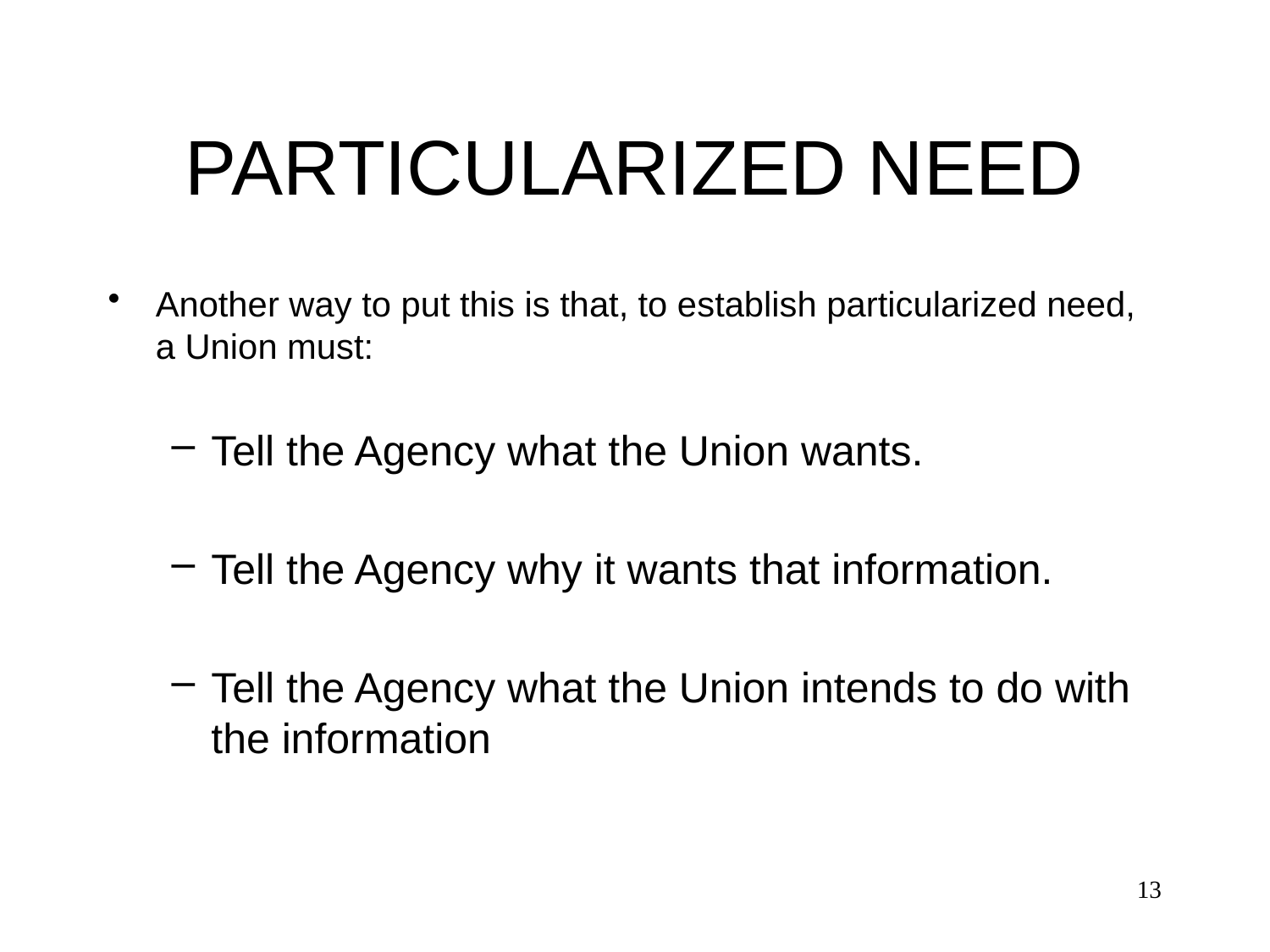

# PARTICULARIZED NEED
Another way to put this is that, to establish particularized need, a Union must:

Tell the Agency what the Union wants.

Tell the Agency why it wants that information.

Tell the Agency what the Union intends to do with the information

13